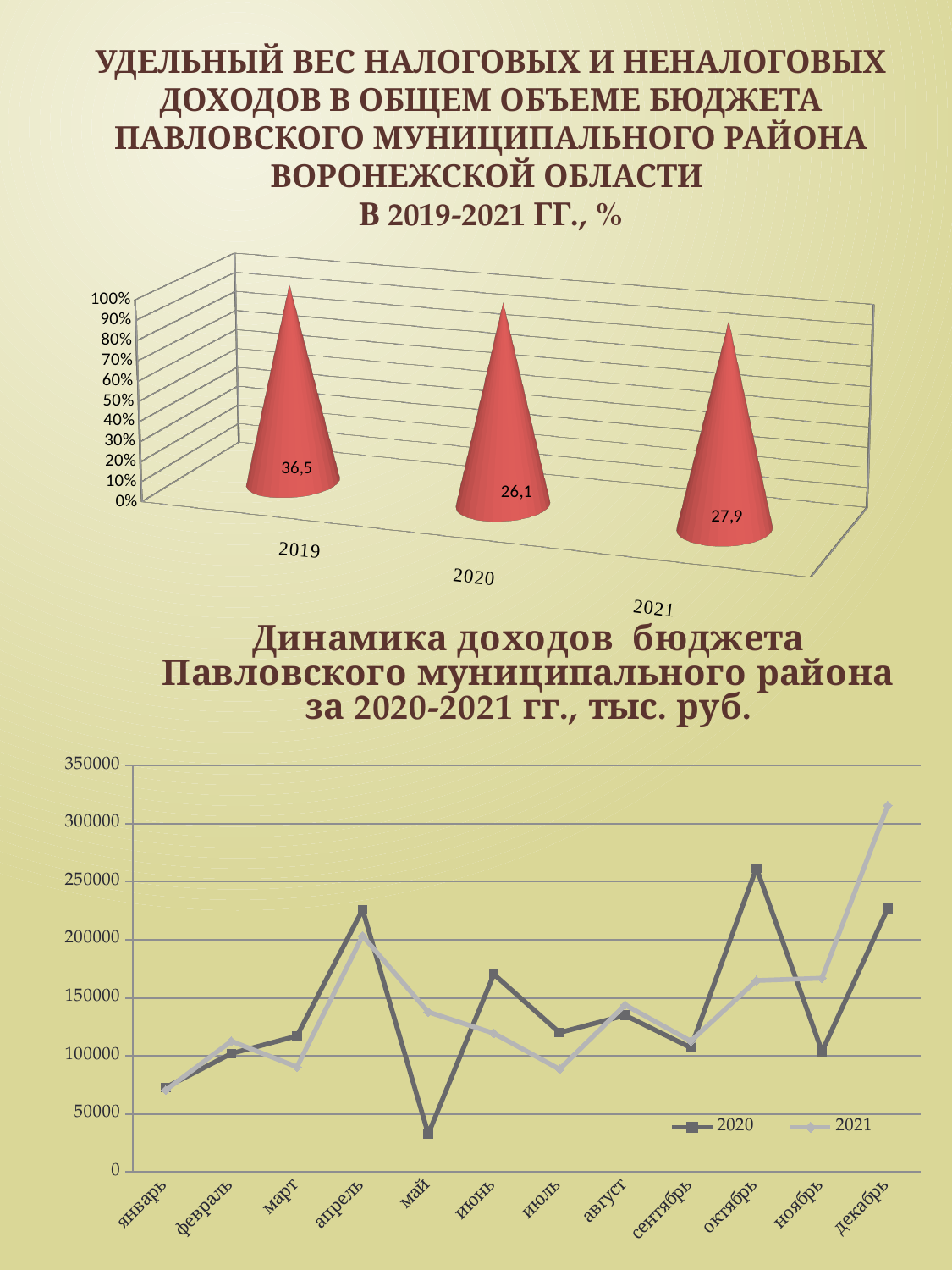

# УДЕЛЬНЫЙ ВЕС НАЛОГОВЫХ И НЕНАЛОГОВЫХ ДОХОДОВ В ОБЩЕМ ОБЪЕМЕ БЮДЖЕТА ПАВЛОВСКОГО МУНИЦИПАЛЬНОГО РАЙОНА ВОРОНЕЖСКОЙ ОБЛАСТИ В 2019-2021 ГГ., %

[unsupported chart]

### Chart: Динамика доходов  бюджета Павловского муниципального района за 2020-2021 гг., тыс. руб.

| Category | 2020 | 2021 |
|---|---|---|
| январь | 72803.0 | 70506.7 |
| февраль | 102039.79999999999 | 112697.09999999999 |
| март | 117164.20000000001 | 90449.3 |
| апрель | 225981.7 | 203353.60000000003 |
| май | 32753.79999999999 | 137799.99999999994 |
| июнь | 170357.80000000005 | 119413.5 |
| июль | 120009.8999999999 | 88518.00000000006 |
| август | 134979.5 | 143871.8 |
| сентябрь | 107078.40000000014 | 112760.00000000006 |
| октябрь | 261788.19999999995 | 164937.69999999966 |
| ноябрь | 103833.59999999986 | 166963.3000000001 |
| декабрь | 226889.5 | 315648.80000000005 |